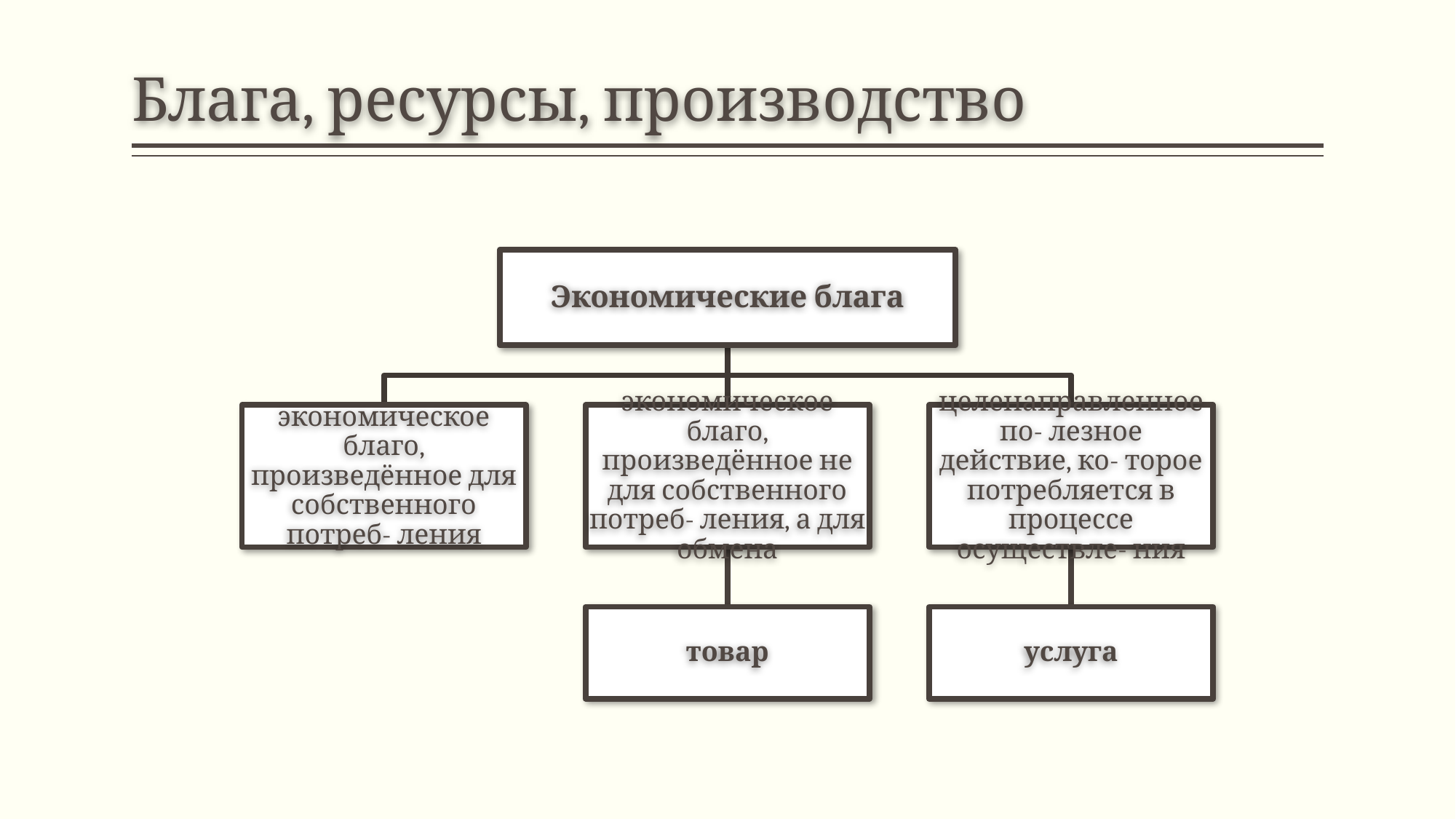

# Блага, ресурсы, производство

Экономические блага

экономическое благо, произведённое для собственного потреб- ления

экономическое благо, произведённое не для собственного потреб- ления, а для обмена

целенаправленное по- лезное действие, ко- торое потребляется в процессе осуществле- ния

товар

услуга